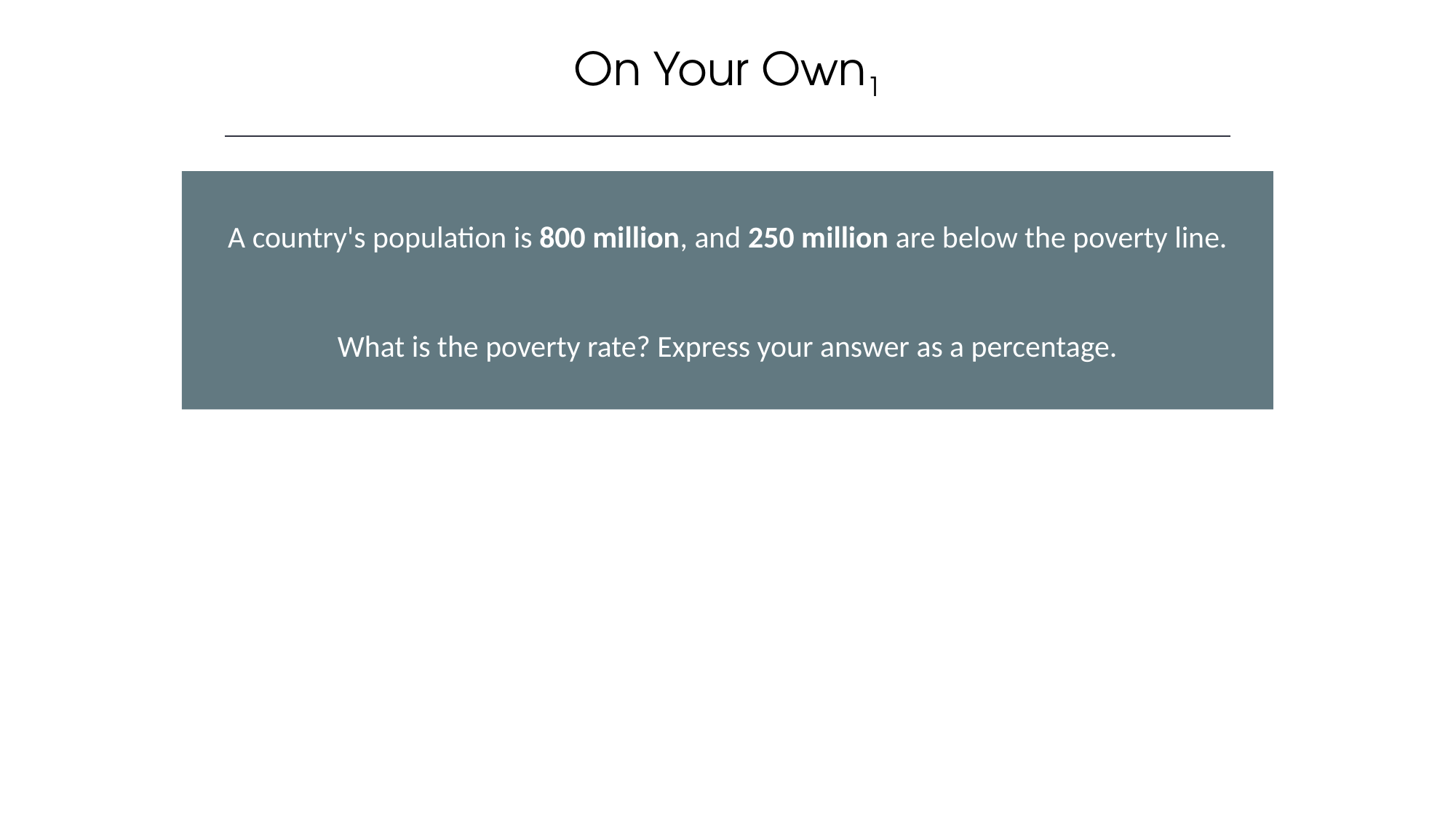

On Your Own1
A country's population is 800 million, and 250 million are below the poverty line.

What is the poverty rate? Express your answer as a percentage.